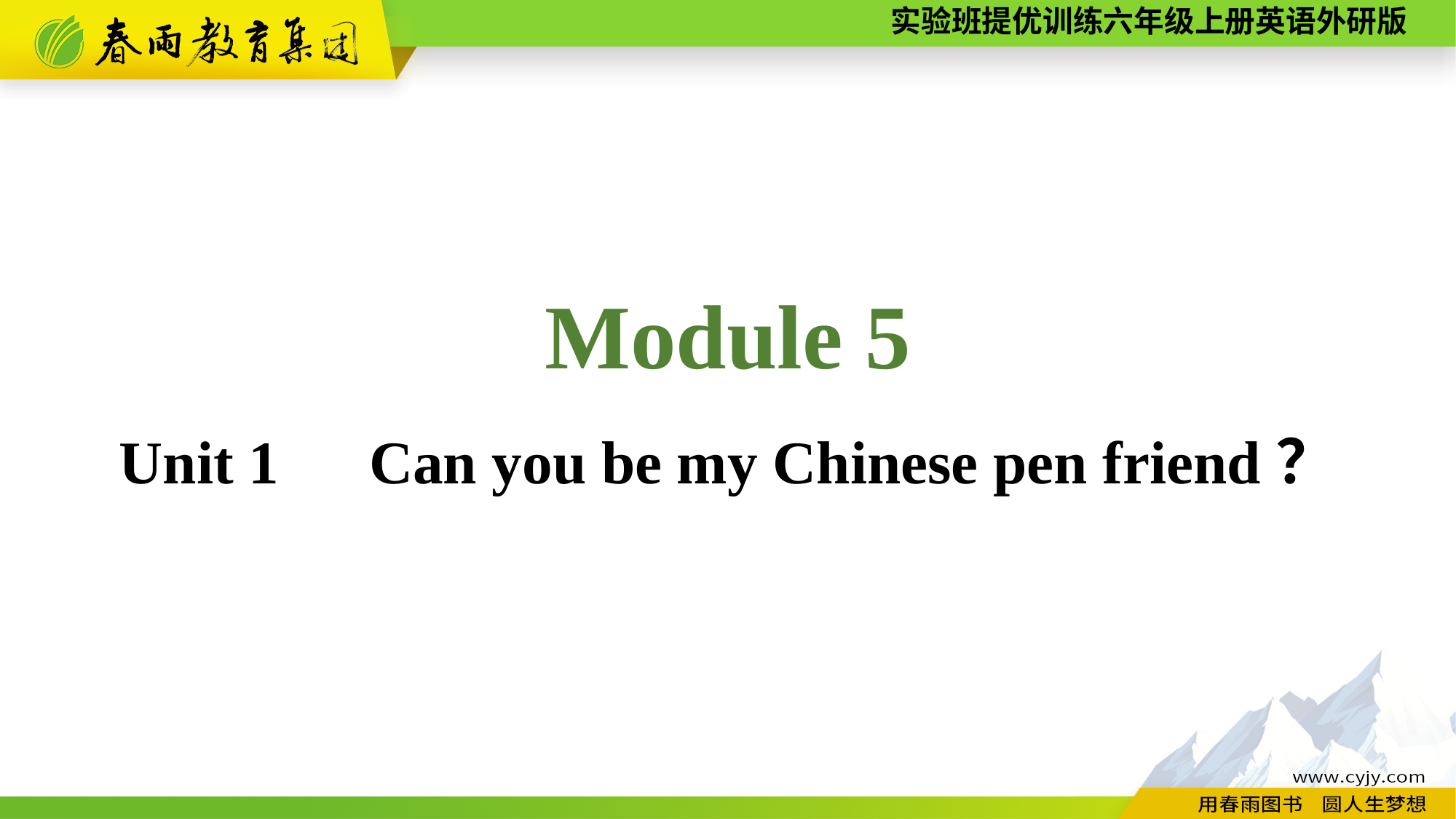

Module 5
Unit 1　Can you be my Chinese pen friend？